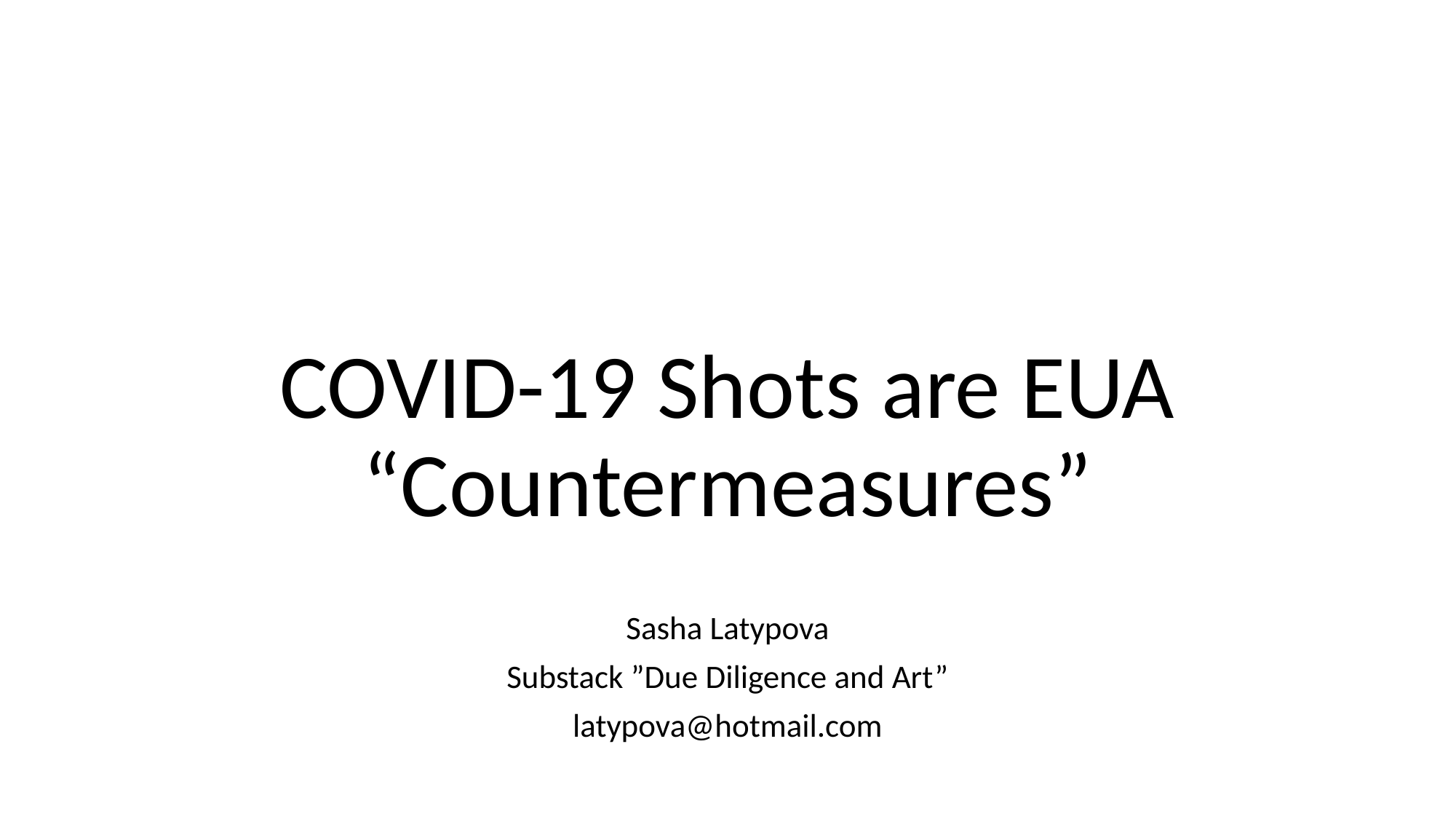

# COVID-19 Shots are EUA “Countermeasures”

Sasha Latypova
Substack ”Due Diligence and Art”
latypova@hotmail.com